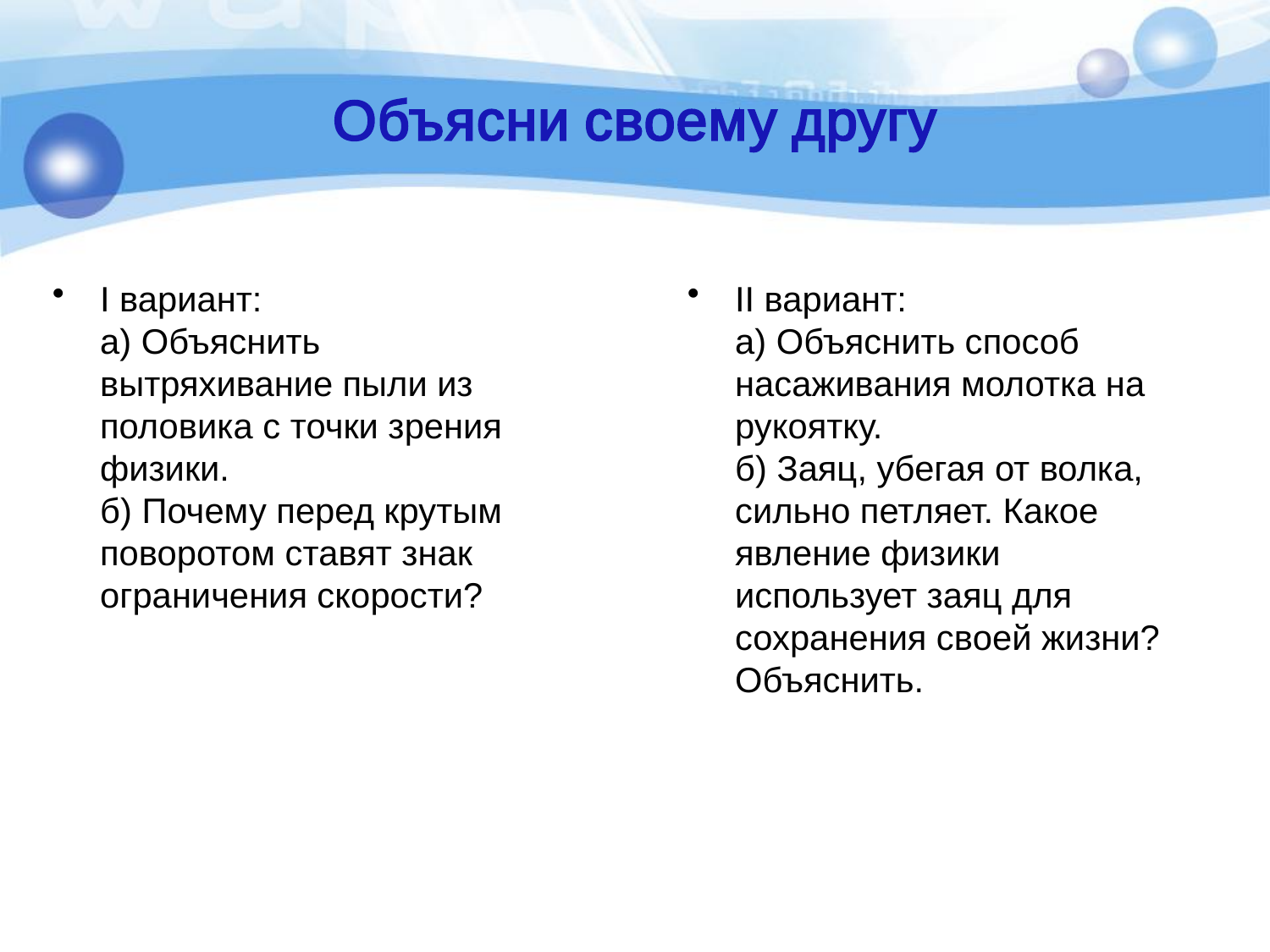

# Объясни своему другу
I вариант:
а) Объяснить вытряхивание пыли из половика с точки зрения физики.
б) Почему перед крутым поворотом ставят знак ограничения скорости?
II вариант:
а) Объяснить способ насаживания молотка на рукоятку.
б) Заяц, убегая от волка, сильно петляет. Какое явление физики использует заяц для сохранения своей жизни? Объяснить.